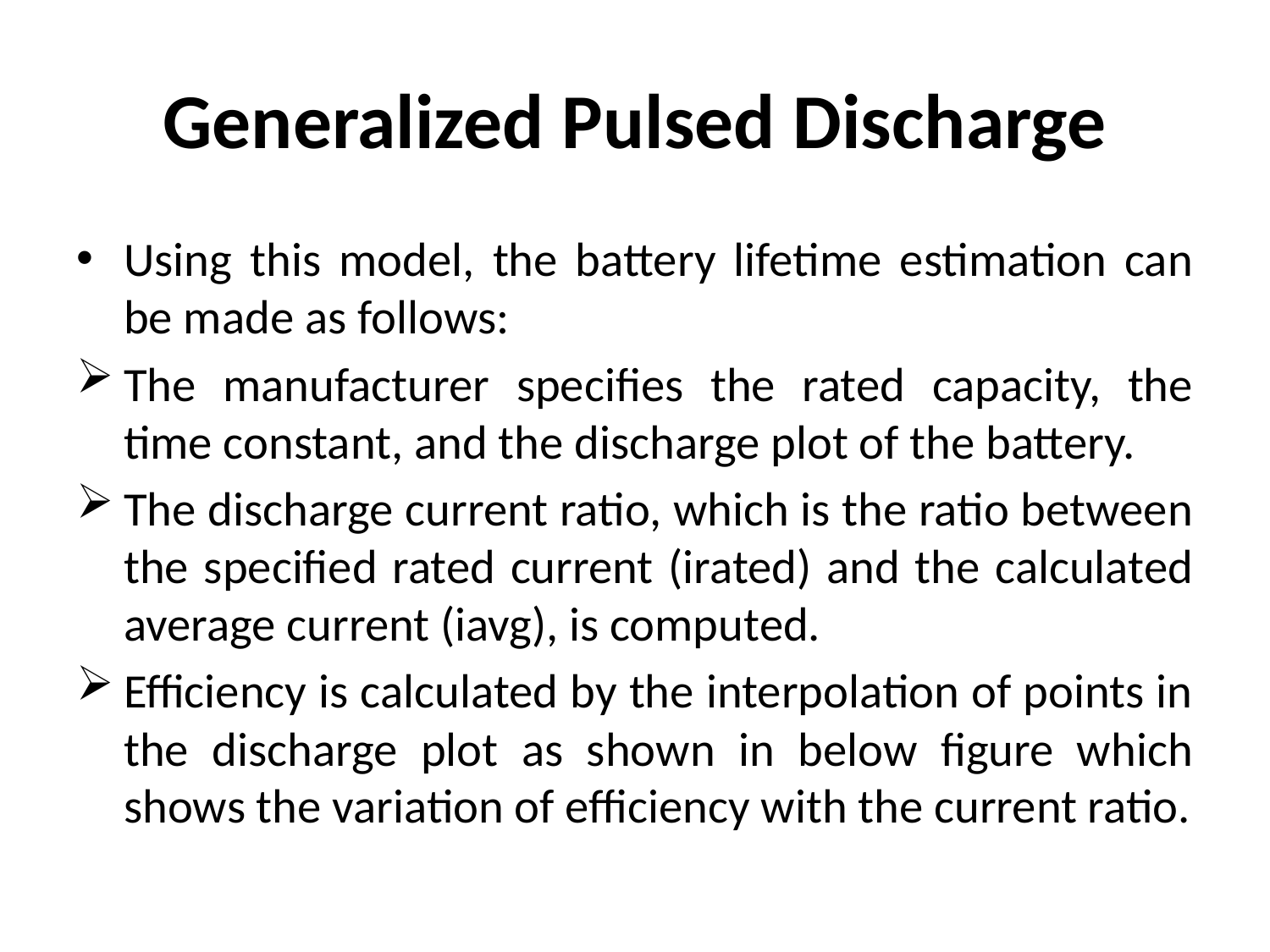

# Generalized Pulsed Discharge
Using this model, the battery lifetime estimation can be made as follows:
The manufacturer specifies the rated capacity, the time constant, and the discharge plot of the battery.
The discharge current ratio, which is the ratio between the specified rated current (irated) and the calculated average current (iavg), is computed.
Efficiency is calculated by the interpolation of points in the discharge plot as shown in below figure which shows the variation of efficiency with the current ratio.